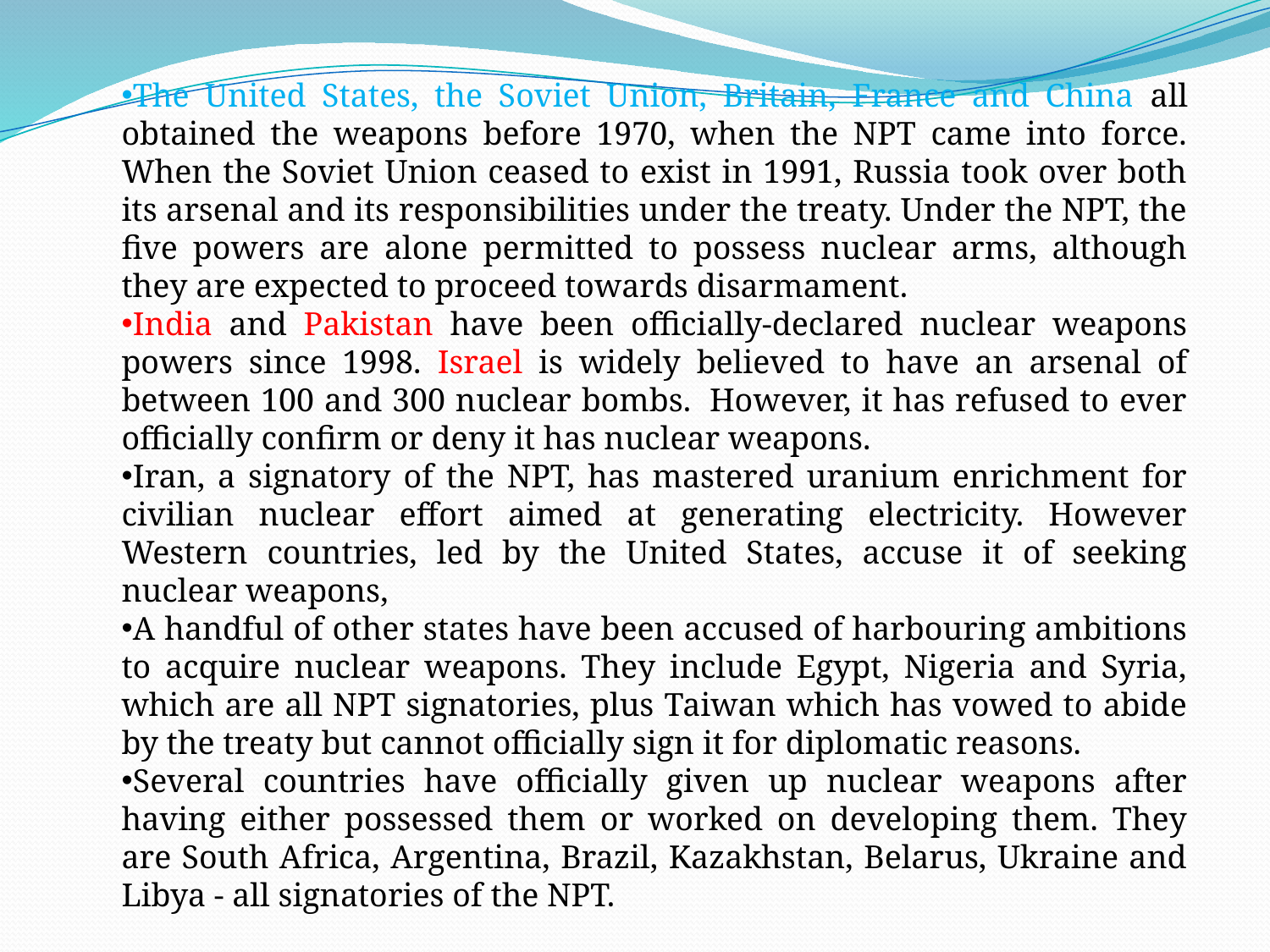

The United States, the Soviet Union, Britain, France and China all obtained the weapons before 1970, when the NPT came into force. When the Soviet Union ceased to exist in 1991, Russia took over both its arsenal and its responsibilities under the treaty. Under the NPT, the five powers are alone permitted to possess nuclear arms, although they are expected to proceed towards disarmament.
India and Pakistan have been officially-declared nuclear weapons powers since 1998. Israel is widely believed to have an arsenal of between 100 and 300 nuclear bombs.  However, it has refused to ever officially confirm or deny it has nuclear weapons.
Iran, a signatory of the NPT, has mastered uranium enrichment for civilian nuclear effort aimed at generating electricity. However Western countries, led by the United States, accuse it of seeking nuclear weapons,
A handful of other states have been accused of harbouring ambitions to acquire nuclear weapons. They include Egypt, Nigeria and Syria, which are all NPT signatories, plus Taiwan which has vowed to abide by the treaty but cannot officially sign it for diplomatic reasons.
Several countries have officially given up nuclear weapons after having either possessed them or worked on developing them. They are South Africa, Argentina, Brazil, Kazakhstan, Belarus, Ukraine and Libya - all signatories of the NPT.